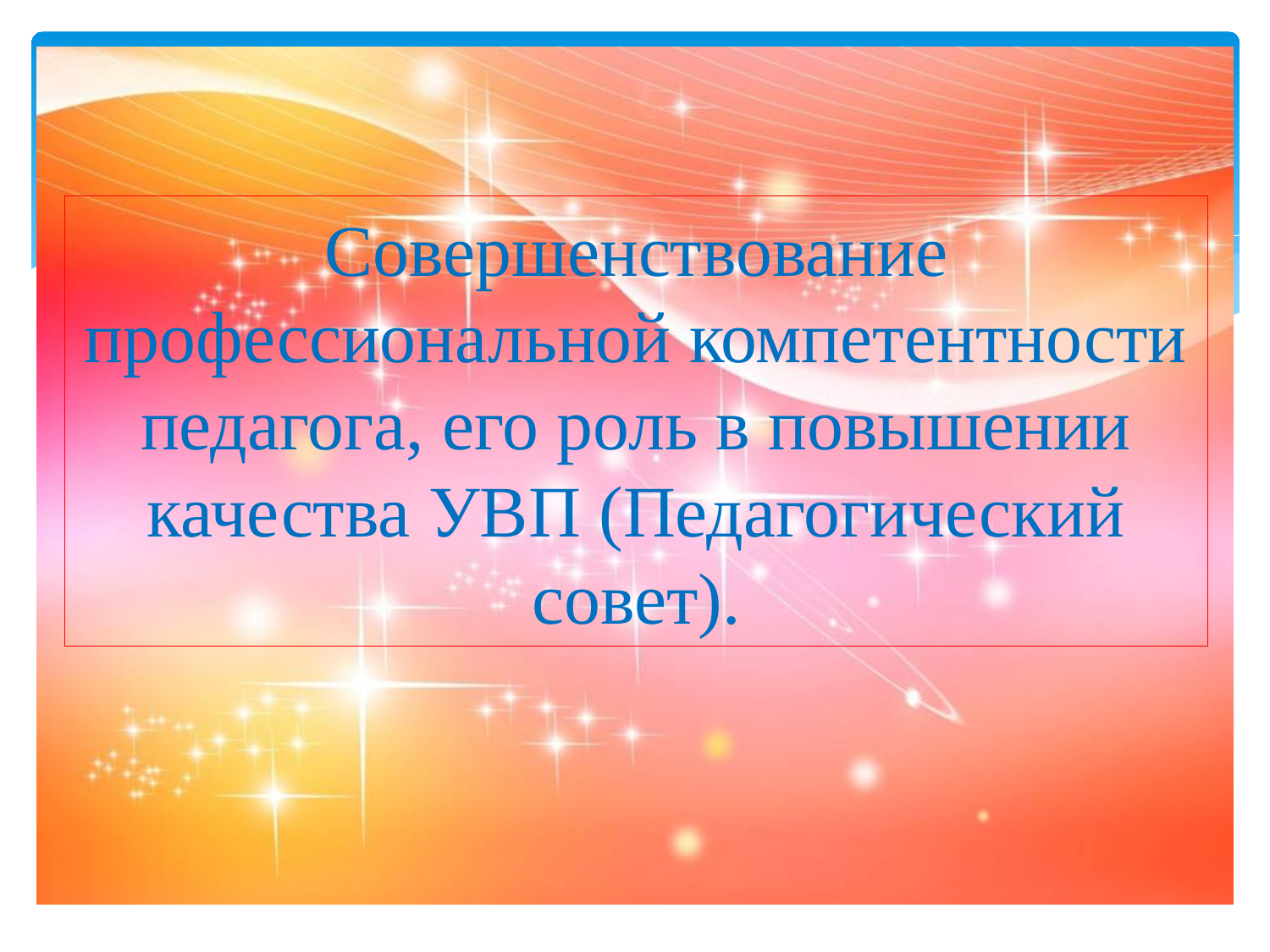

# Совершенствование профессиональной компетентности педагога, его роль в повышении качества УВП (Педагогический совет).